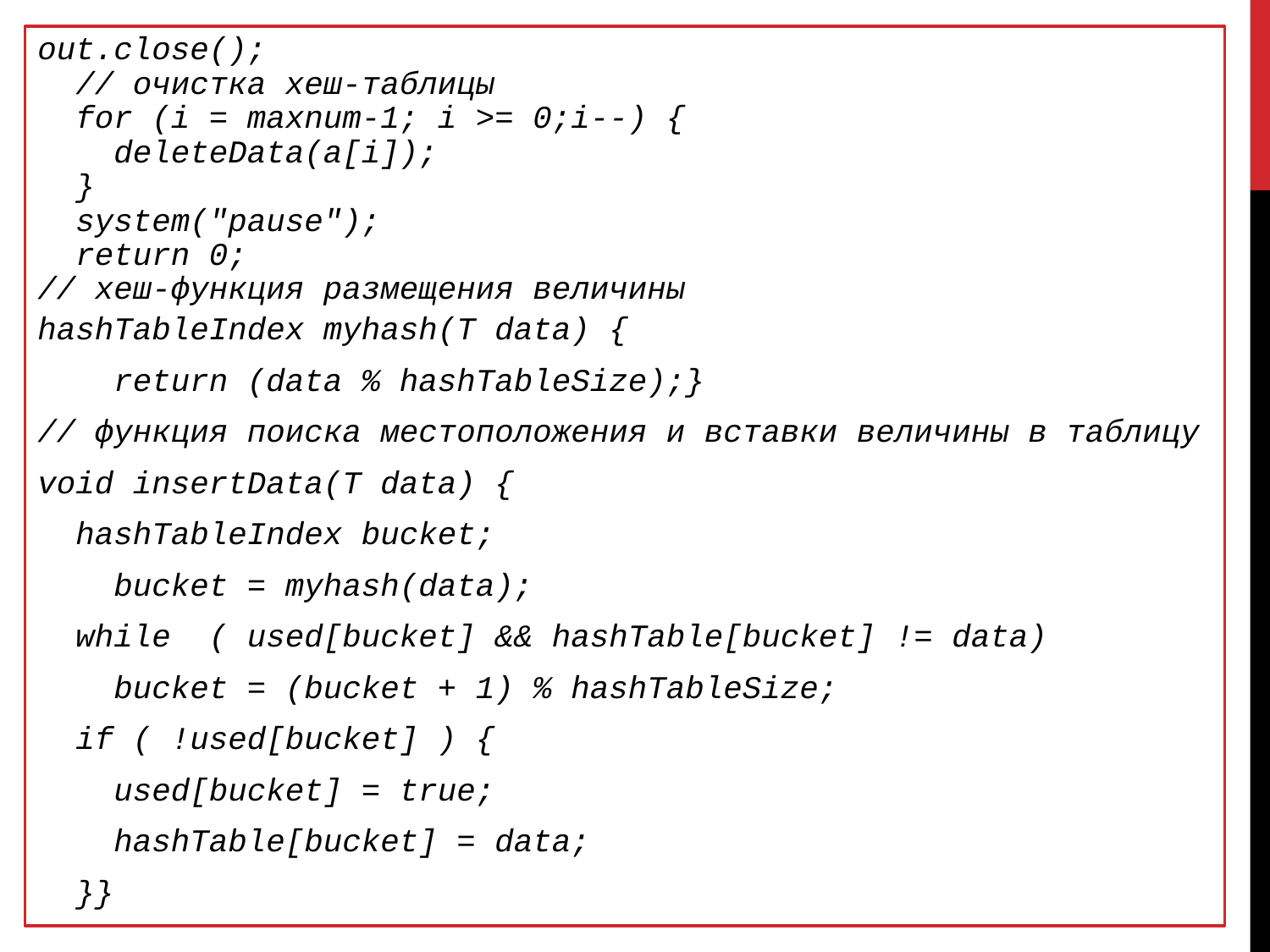

out.close();
  // очистка хеш-таблицы
  for (i = maxnum-1; i >= 0;i--) {
    deleteData(a[i]);
  }
  system("pause");
  return 0;
// хеш-функция размещения величины
hashTableIndex myhash(T data) {
    return (data % hashTableSize);}
// функция поиска местоположения и вставки величины в таблицу
void insertData(T data) {
  hashTableIndex bucket;
    bucket = myhash(data);
  while  ( used[bucket] && hashTable[bucket] != data)
    bucket = (bucket + 1) % hashTableSize;
  if ( !used[bucket] ) {
    used[bucket] = true;
    hashTable[bucket] = data;
  }}